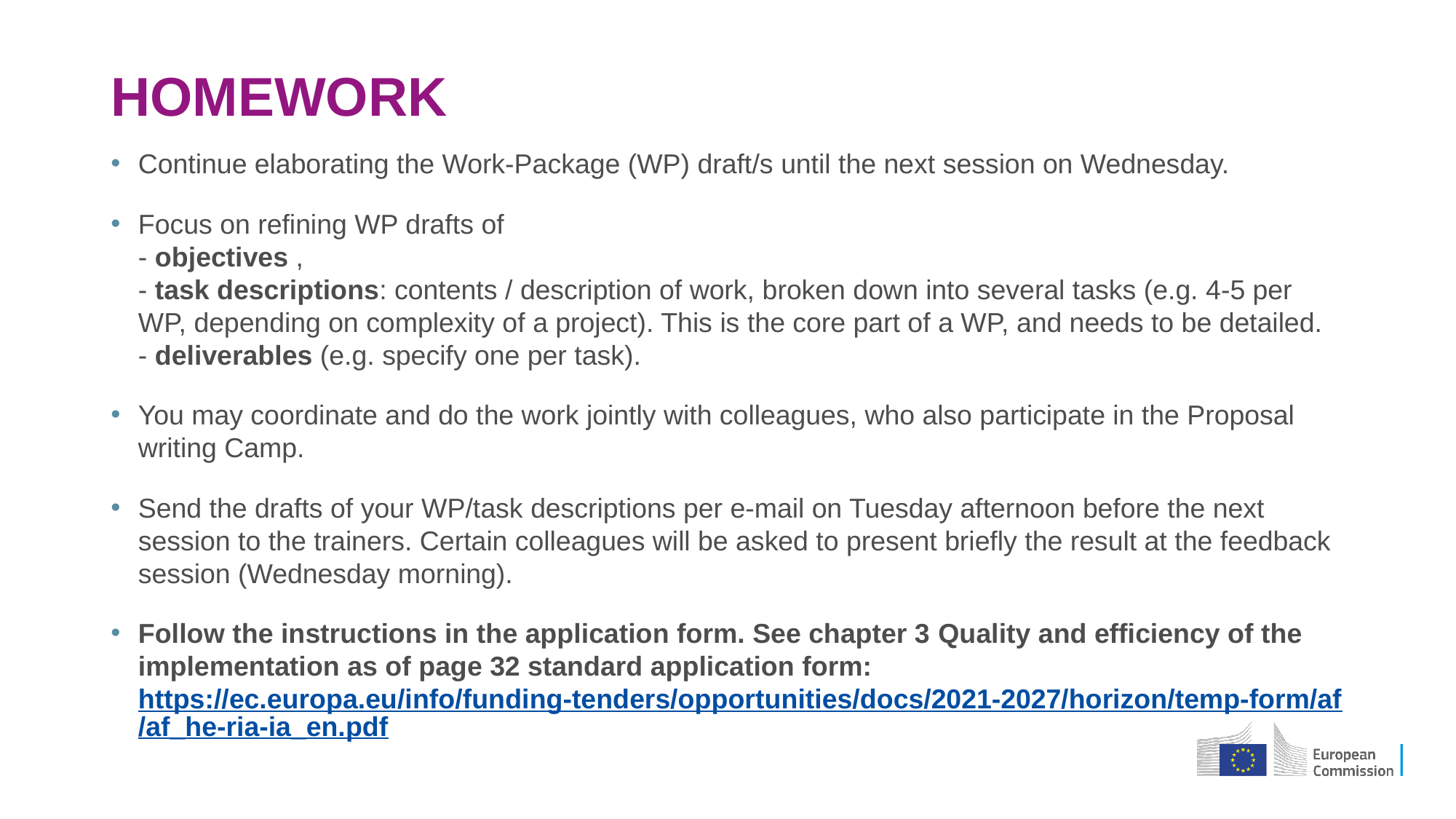

# HOMEWORK
Continue elaborating the Work-Package (WP) draft/s until the next session on Wednesday.
Focus on refining WP drafts of
- objectives ,
- task descriptions: contents / description of work, broken down into several tasks (e.g. 4-5 per WP, depending on complexity of a project). This is the core part of a WP, and needs to be detailed.
- deliverables (e.g. specify one per task).
You may coordinate and do the work jointly with colleagues, who also participate in the Proposal writing Camp.
Send the drafts of your WP/task descriptions per e-mail on Tuesday afternoon before the next session to the trainers. Certain colleagues will be asked to present briefly the result at the feedback session (Wednesday morning).
Follow the instructions in the application form. See chapter 3 Quality and efficiency of the implementation as of page 32 standard application form:
https://ec.europa.eu/info/funding-tenders/opportunities/docs/2021-2027/horizon/temp-form/af/af_he-ria-ia_en.pdf